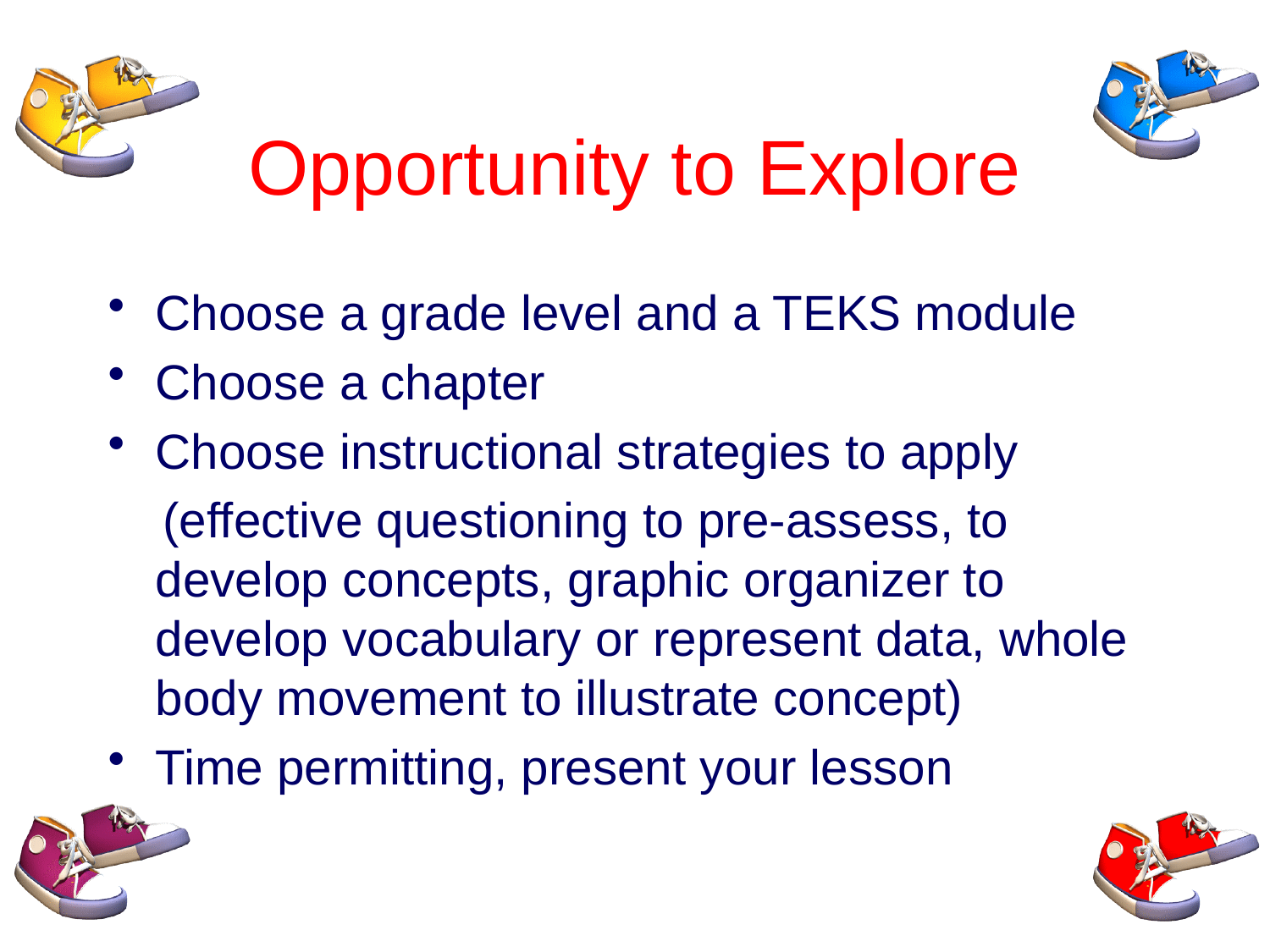

# Opportunity to Explore
Choose a grade level and a TEKS module
Choose a chapter
Choose instructional strategies to apply
    (effective questioning to pre-assess, to develop concepts, graphic organizer to develop vocabulary or represent data, whole body movement to illustrate concept)
Time permitting, present your lesson